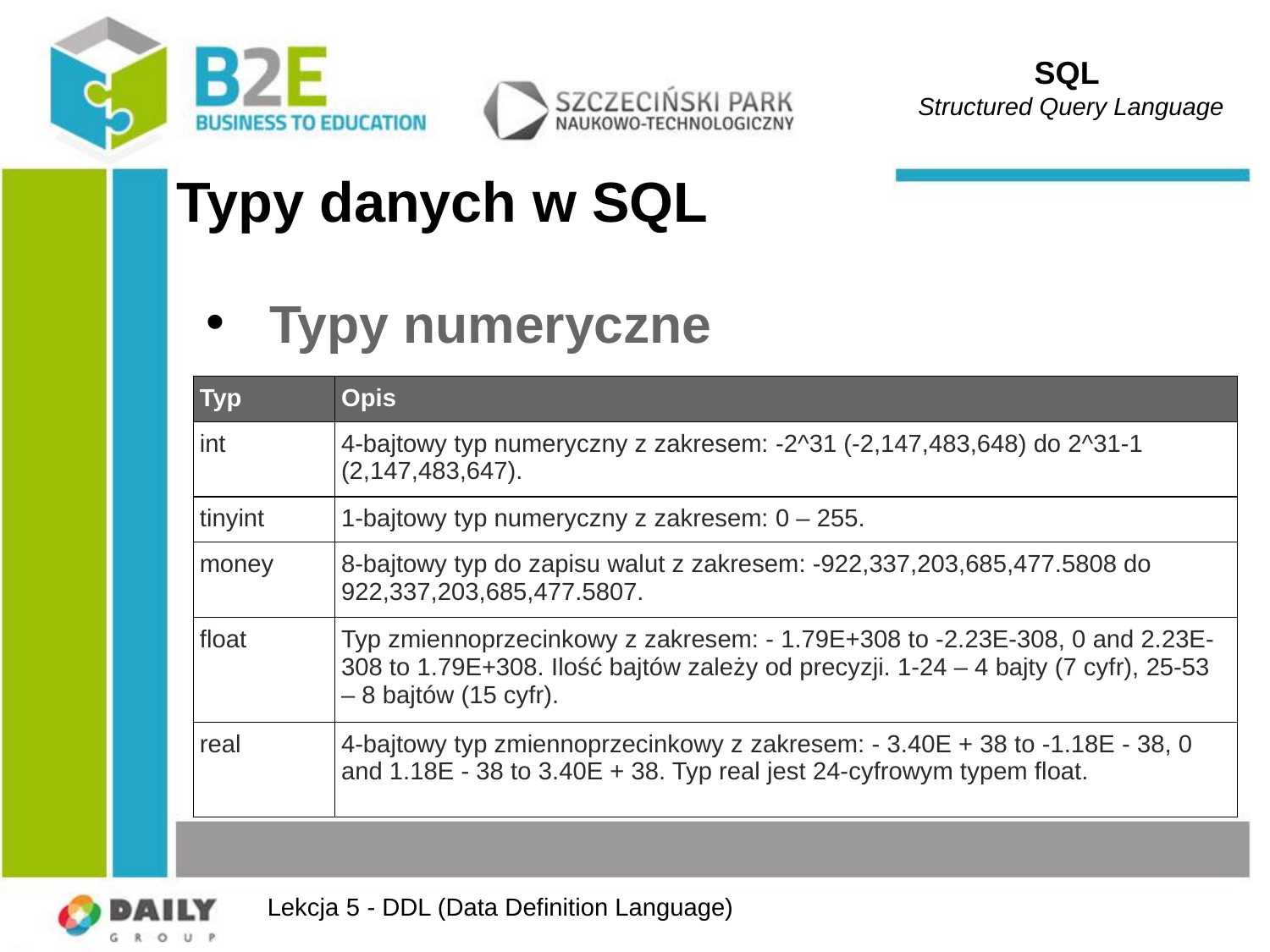

SQL
Structured Query Language
# Typy danych w SQL
Typy numeryczne

| Typ | Opis |
| --- | --- |
| int | 4-bajtowy typ numeryczny z zakresem: -2^31 (-2,147,483,648) do 2^31-1 (2,147,483,647). |
| tinyint | 1-bajtowy typ numeryczny z zakresem: 0 – 255. |
| money | 8-bajtowy typ do zapisu walut z zakresem: -922,337,203,685,477.5808 do 922,337,203,685,477.5807. |
| float | Typ zmiennoprzecinkowy z zakresem: - 1.79E+308 to -2.23E-308, 0 and 2.23E-308 to 1.79E+308. Ilość bajtów zależy od precyzji. 1-24 – 4 bajty (7 cyfr), 25-53 – 8 bajtów (15 cyfr). |
| real | 4-bajtowy typ zmiennoprzecinkowy z zakresem: - 3.40E + 38 to -1.18E - 38, 0 and 1.18E - 38 to 3.40E + 38. Typ real jest 24-cyfrowym typem float. |
Lekcja 5 - DDL (Data Definition Language)